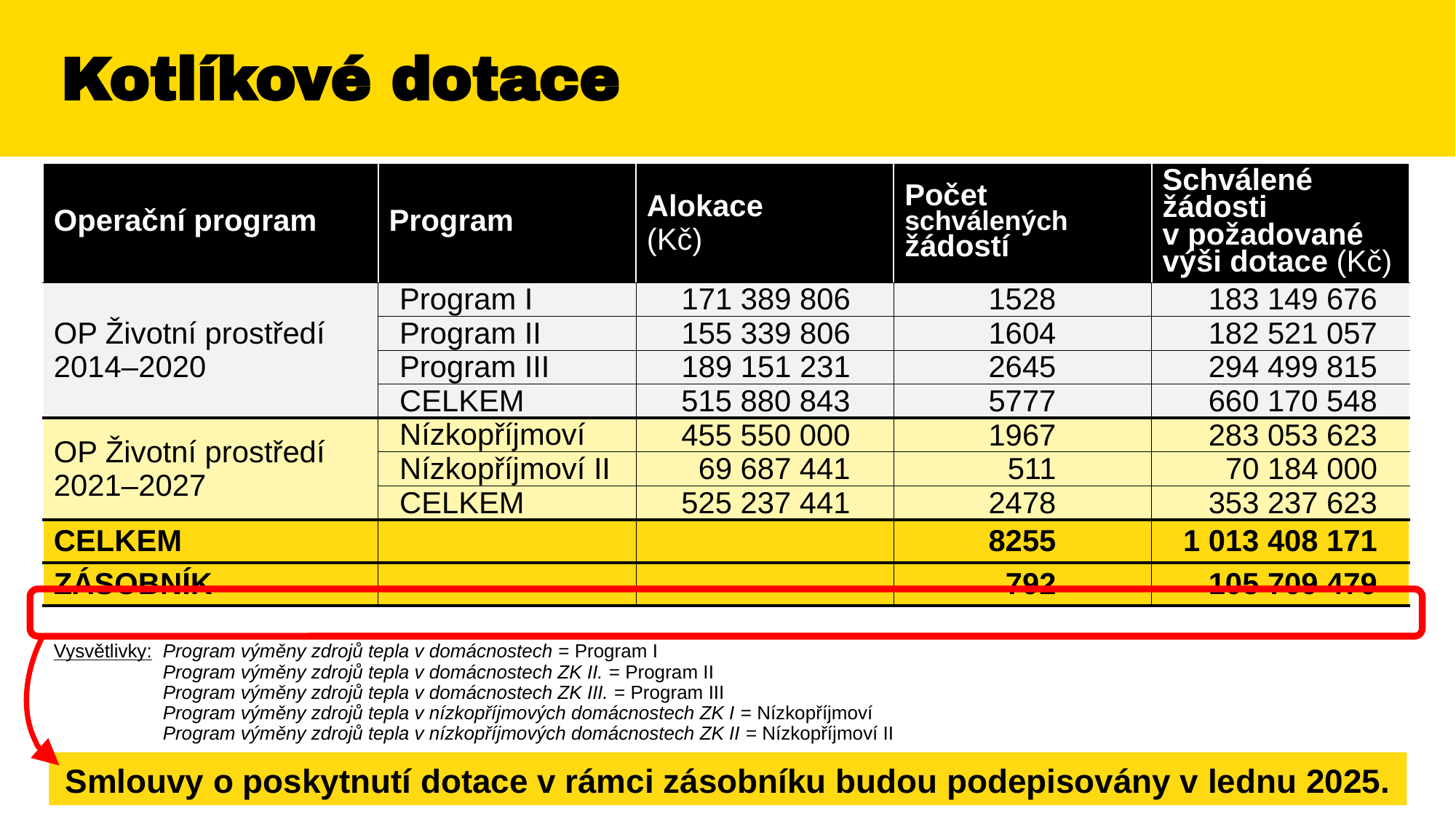

# Kotlíkové dotace
| Operační program | Program | Alokace (Kč) | Počet schválených žádostí | Schválené žádosti v požadované výši dotace (Kč) |
| --- | --- | --- | --- | --- |
| OP Životní prostředí 2014–2020 | Program I | 171 389 806 | 1528 | 183 149 676 |
|  | Program II | 155 339 806 | 1604 | 182 521 057 |
|  | Program III | 189 151 231 | 2645 | 294 499 815 |
|  | CELKEM | 515 880 843 | 5777 | 660 170 548 |
| OP Životní prostředí 2021–2027 | Nízkopříjmoví | 455 550 000 | 1967 | 283 053 623 |
|  | Nízkopříjmoví II | 69 687 441 | 511 | 70 184 000 |
|  | CELKEM | 525 237 441 | 2478 | 353 237 623 |
| CELKEM |  |  | 8255 | 1 013 408 171 |
| ZÁSOBNÍK |  |  | 792 | 105 709 479 |

Vysvětlivky:	Program výměny zdrojů tepla v domácnostech = Program I
	Program výměny zdrojů tepla v domácnostech ZK II. = Program II
	Program výměny zdrojů tepla v domácnostech ZK III. = Program III
	Program výměny zdrojů tepla v nízkopříjmových domácnostech ZK I = Nízkopříjmoví
	Program výměny zdrojů tepla v nízkopříjmových domácnostech ZK II = Nízkopříjmoví II

Smlouvy o poskytnutí dotace v rámci zásobníku budou podepisovány v lednu 2025.